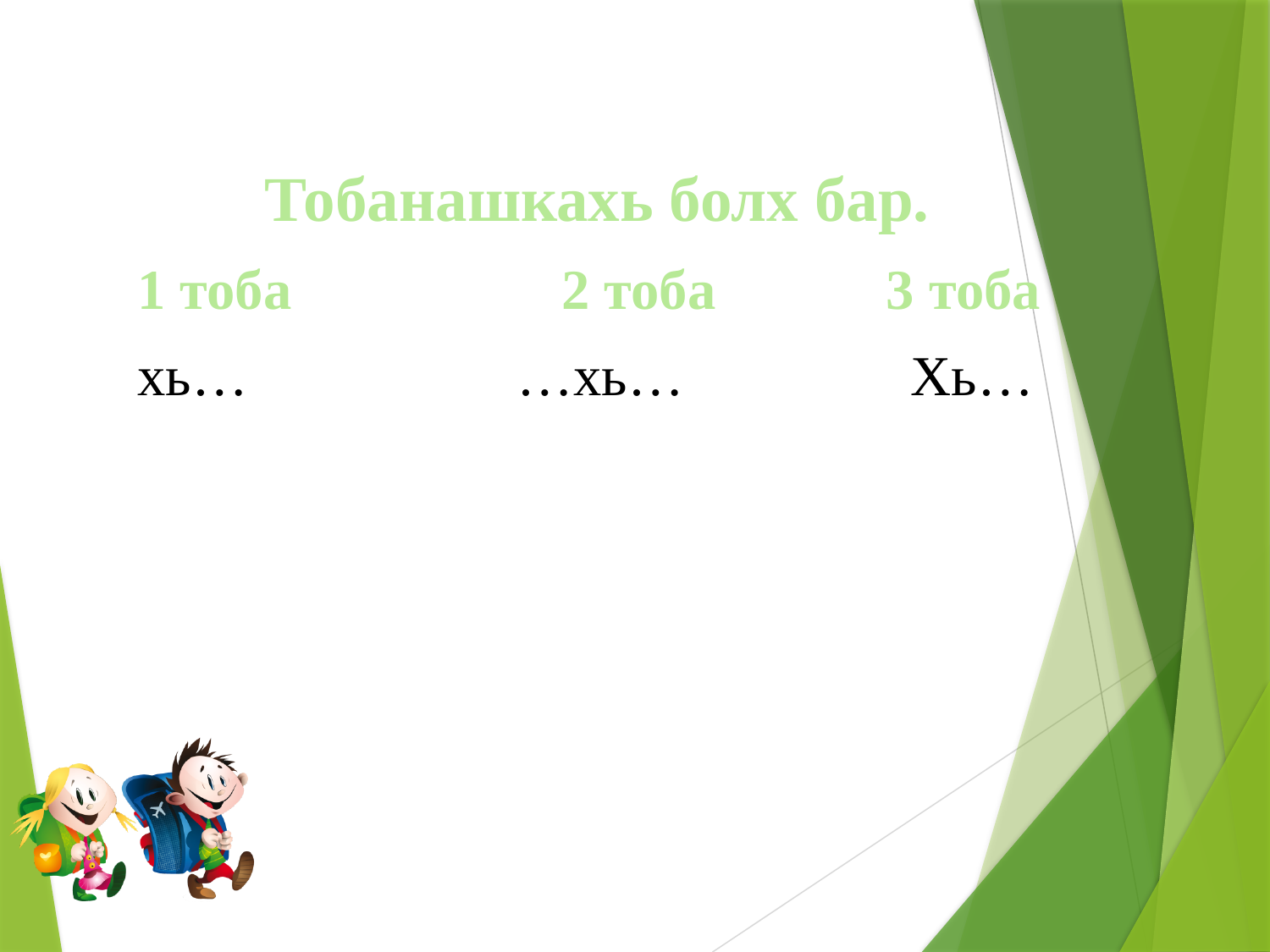

Тобанашкахь болх бар.
1 тоба                   2 тоба            3 тоба
хь…                   …хь…                Хь…